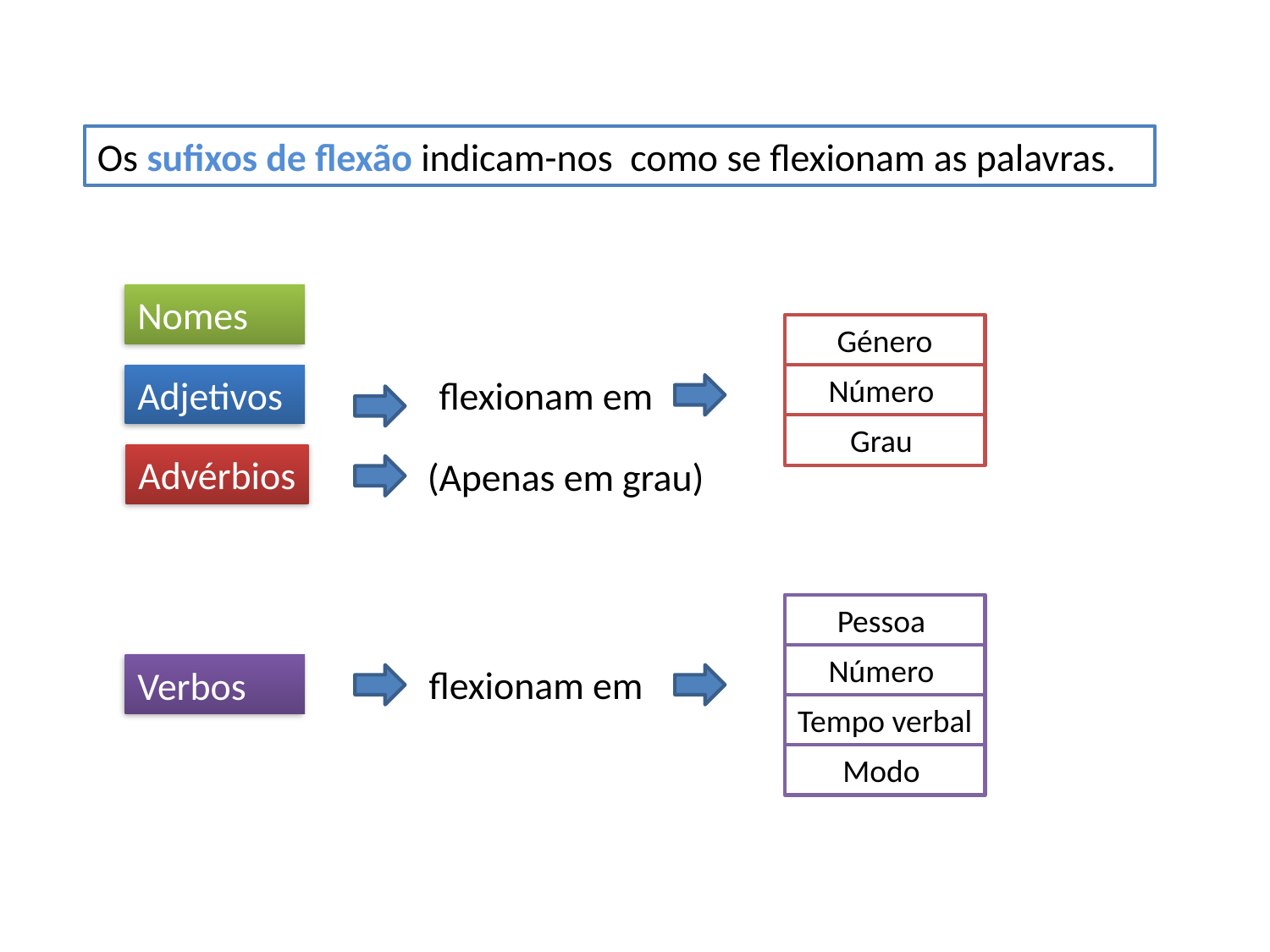

Os sufixos de flexão indicam-nos  como se flexionam as palavras.
Nomes
Género
Número
Adjetivos
flexionam em

Grau
Advérbios
(Apenas em grau)

Pessoa
Número
flexionam em
Verbos

Tempo verbal
Modo